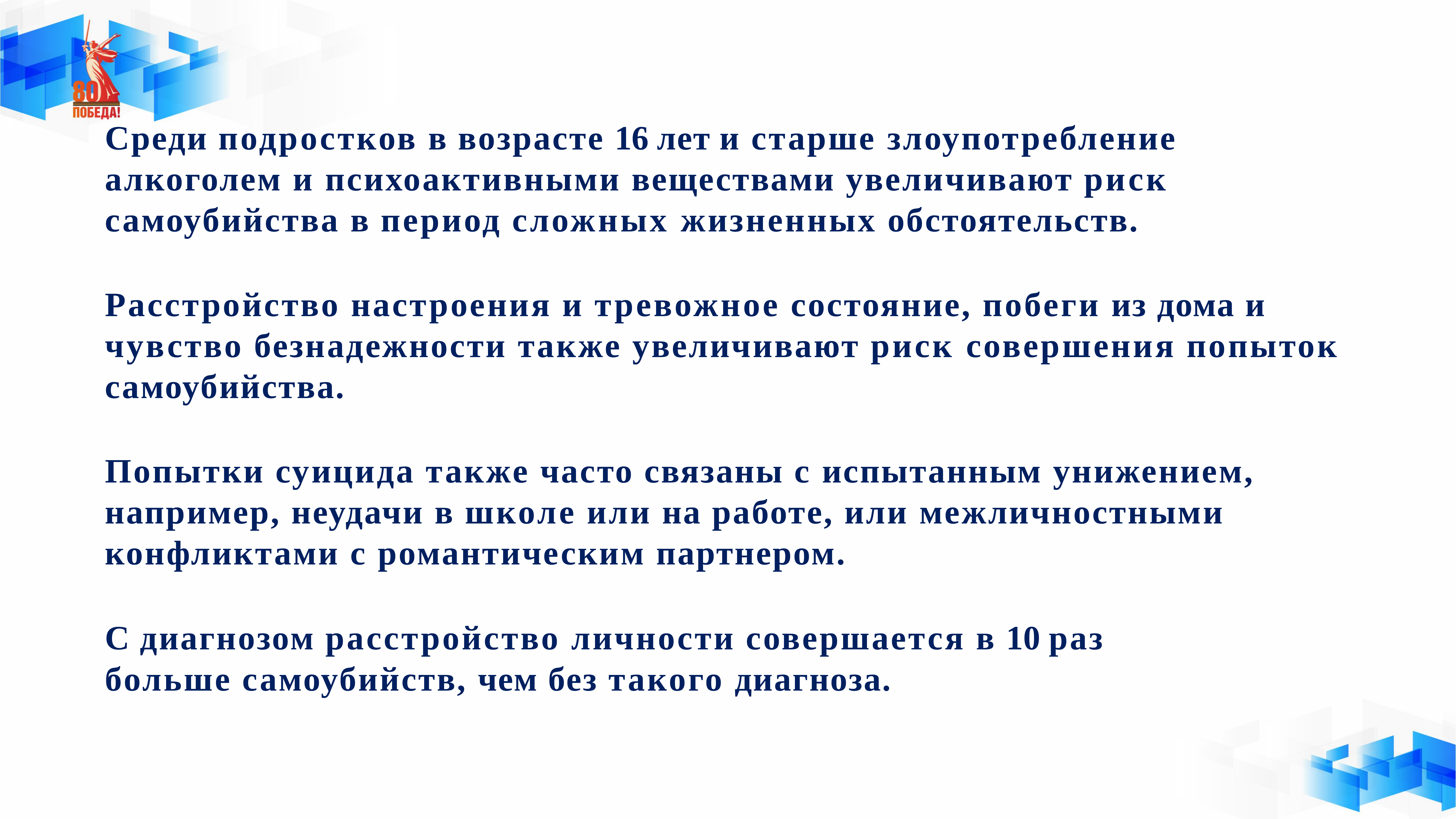

Среди подростков в возрасте 16 лет и старше злоупотребление алкоголем и психоактивными веществами увеличивают риск самоубийства в период сложных жизненных обстоятельств.

Расстройство настроения и тревожное состояние, побеги из дома и чувство безнадежности также увеличивают риск совершения попыток самоубийства.

Попытки суицида также часто связаны с испытанным унижением, например, неудачи в школе или на работе, или межличностными конфликтами с романтическим партнером.

С диагнозом расстройство личности совершается в 10 раз
больше самоубийств, чем без такого диагноза.